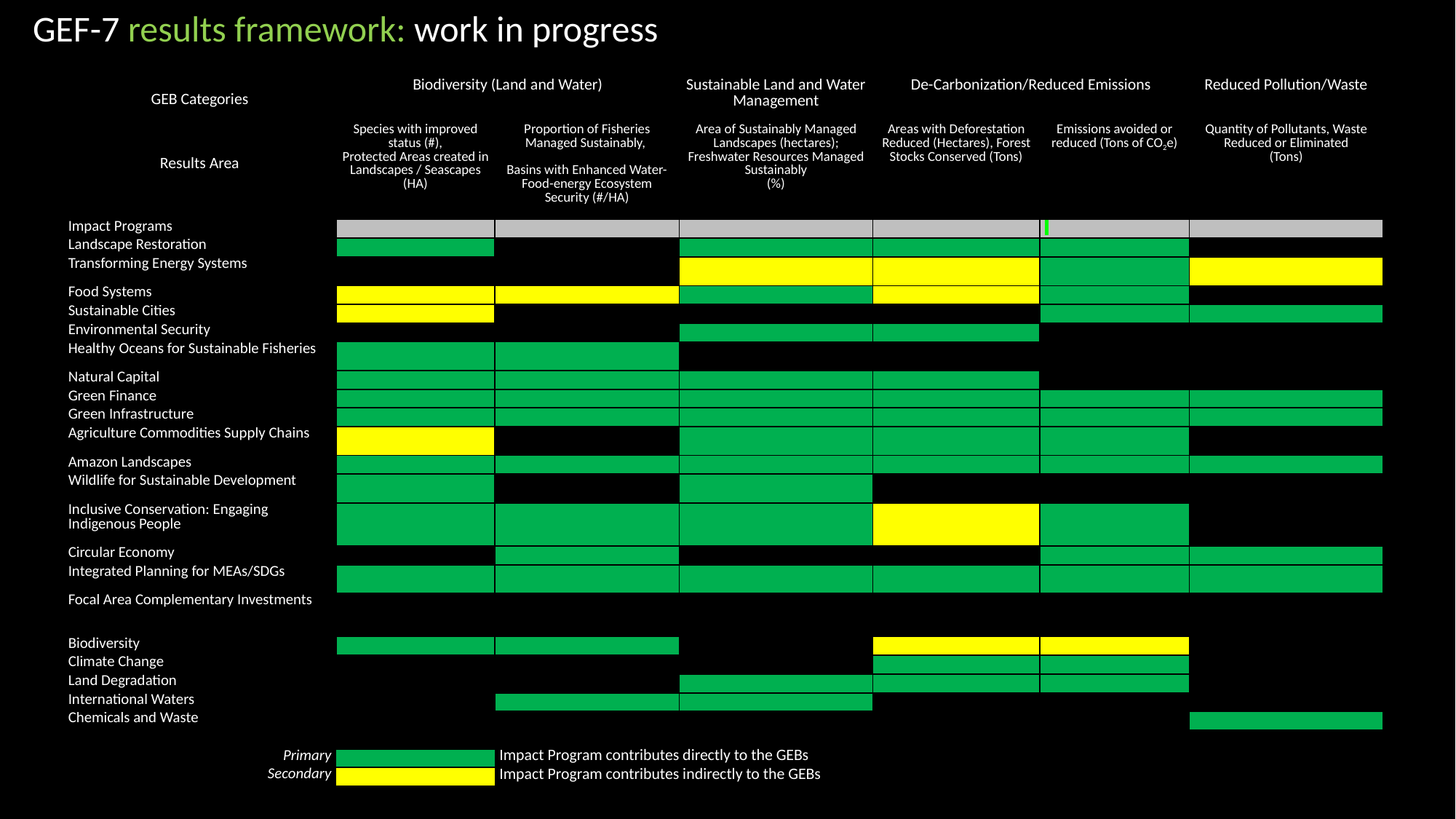

GEF-7 results framework: work in progress
| GEB Categories | Biodiversity (Land and Water) |  | Sustainable Land and Water Management | De-Carbonization/Reduced Emissions |  | Reduced Pollution/Waste |
| --- | --- | --- | --- | --- | --- | --- |
| Results Area | Species with improved status (#), Protected Areas created in Landscapes / Seascapes (HA) | Proportion of Fisheries Managed Sustainably,   Basins with Enhanced Water-Food-energy Ecosystem Security (#/HA) | Area of Sustainably Managed Landscapes (hectares); Freshwater Resources Managed Sustainably (%) | Areas with Deforestation Reduced (Hectares), Forest Stocks Conserved (Tons) | Emissions avoided or reduced (Tons of CO2e) | Quantity of Pollutants, Waste Reduced or Eliminated (Tons) |
| Impact Programs |  |  |  |  |  |  |
| Landscape Restoration |  |  |  |  |  |  |
| Transforming Energy Systems |  |  |  |  |  |  |
| Food Systems |  |  |  |  |  |  |
| Sustainable Cities |  |  |  |  |  |  |
| Environmental Security |  |  |  |  |  |  |
| Healthy Oceans for Sustainable Fisheries |  |  |  |  |  |  |
| Natural Capital |  |  |  |  |  |  |
| Green Finance |  |  |  |  |  |  |
| Green Infrastructure |  |  |  |  |  |  |
| Agriculture Commodities Supply Chains |  |  |  |  |  |  |
| Amazon Landscapes |  |  |  |  |  |  |
| Wildlife for Sustainable Development |  |  |  |  |  |  |
| Inclusive Conservation: Engaging Indigenous People |  |  |  |  |  |  |
| Circular Economy |  |  |  |  |  |  |
| Integrated Planning for MEAs/SDGs |  |  |  |  |  |  |
| Focal Area Complementary Investments |  |  |  |  |  |  |
| Biodiversity |  |  |  |  |  |  |
| Climate Change |  |  |  |  |  |  |
| Land Degradation |  |  |  |  |  |  |
| International Waters |  |  |  |  |  |  |
| Chemicals and Waste |  |  |  |  |  |  |
|  |  |  |  |  |  |  |
| Primary |  | Impact Program contributes directly to the GEBs |  |  |  |  |
| Secondary |  | Impact Program contributes indirectly to the GEBs |  |  |  |  |